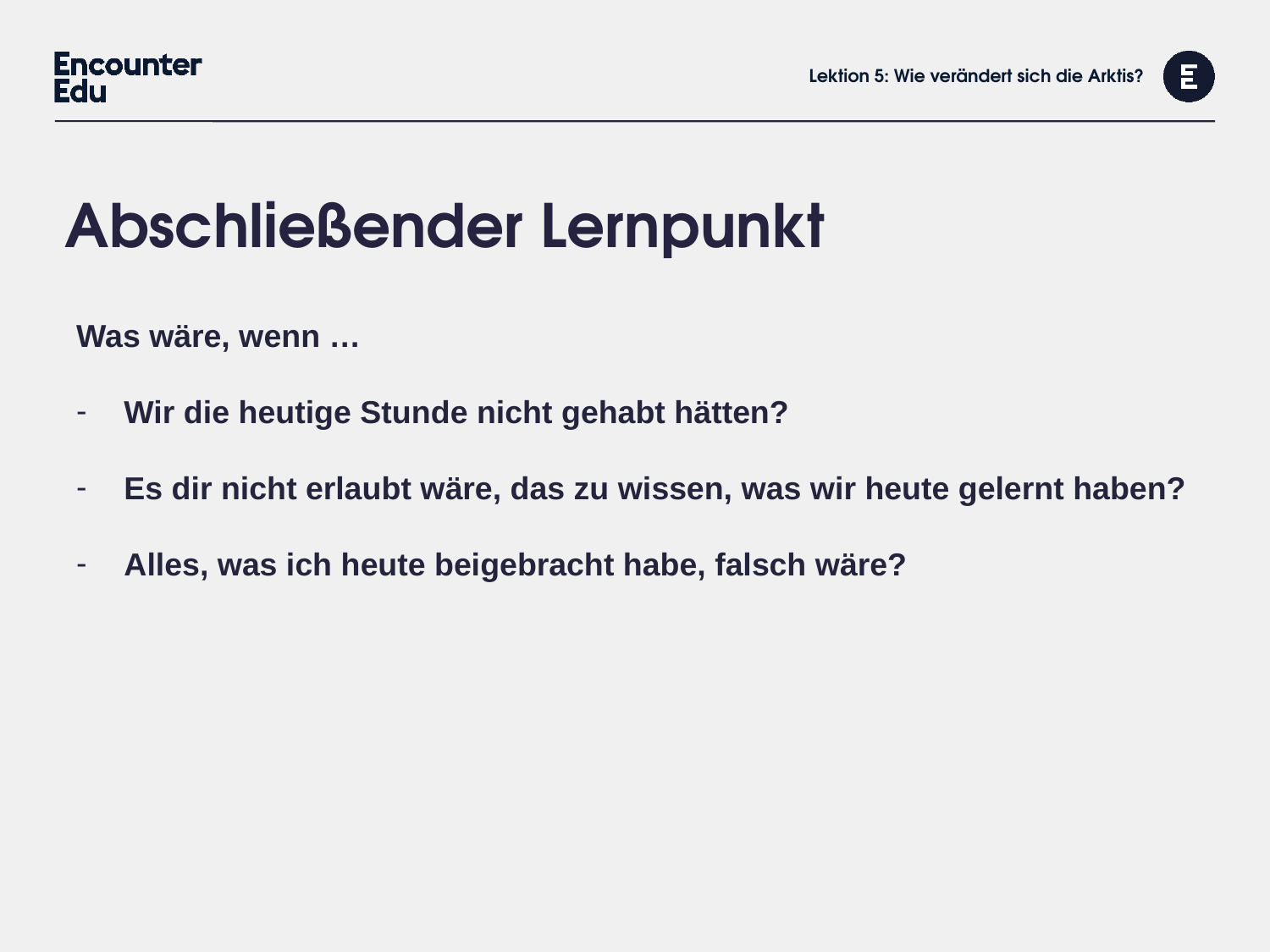

# Lektion 5: Wie verändert sich die Arktis?
Abschließender Lernpunkt
Was wäre, wenn …

Wir die heutige Stunde nicht gehabt hätten?

Es dir nicht erlaubt wäre, das zu wissen, was wir heute gelernt haben?

Alles, was ich heute beigebracht habe, falsch wäre?